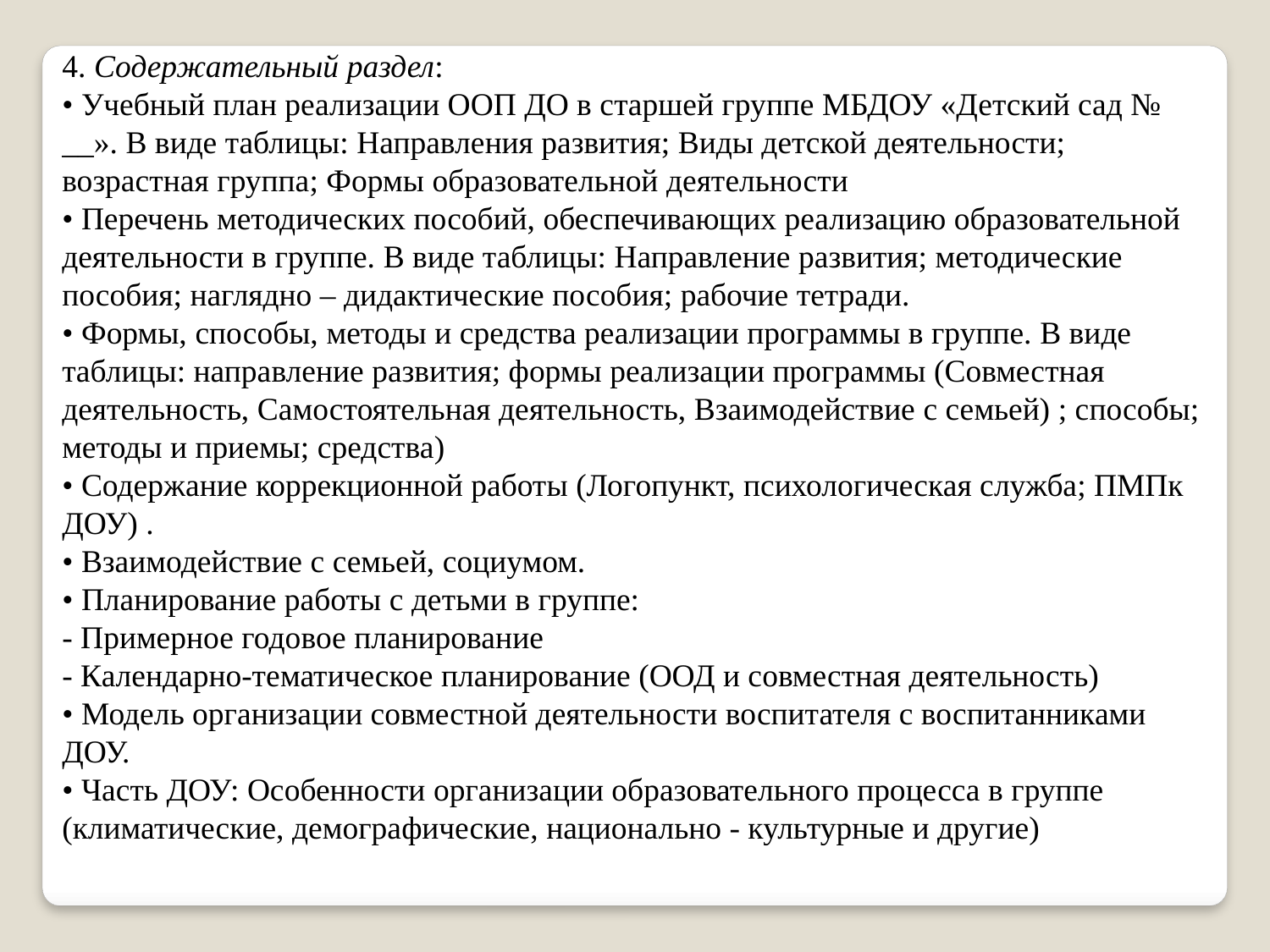

4. Содержательный раздел:
• Учебный план реализации ООП ДО в старшей группе МБДОУ «Детский сад № __». В виде таблицы: Направления развития; Виды детской деятельности; возрастная группа; Формы образовательной деятельности
• Перечень методических пособий, обеспечивающих реализацию образовательной деятельности в группе. В виде таблицы: Направление развития; методические пособия; наглядно – дидактические пособия; рабочие тетради.
• Формы, способы, методы и средства реализации программы в группе. В виде таблицы: направление развития; формы реализации программы (Совместная деятельность, Самостоятельная деятельность, Взаимодействие с семьей) ; способы; методы и приемы; средства)
• Содержание коррекционной работы (Логопункт, психологическая служба; ПМПк ДОУ) .
• Взаимодействие с семьей, социумом.
• Планирование работы с детьми в группе:
- Примерное годовое планирование
- Календарно-тематическое планирование (ООД и совместная деятельность)
• Модель организации совместной деятельности воспитателя с воспитанниками ДОУ.
• Часть ДОУ: Особенности организации образовательного процесса в группе (климатические, демографические, национально - культурные и другие)